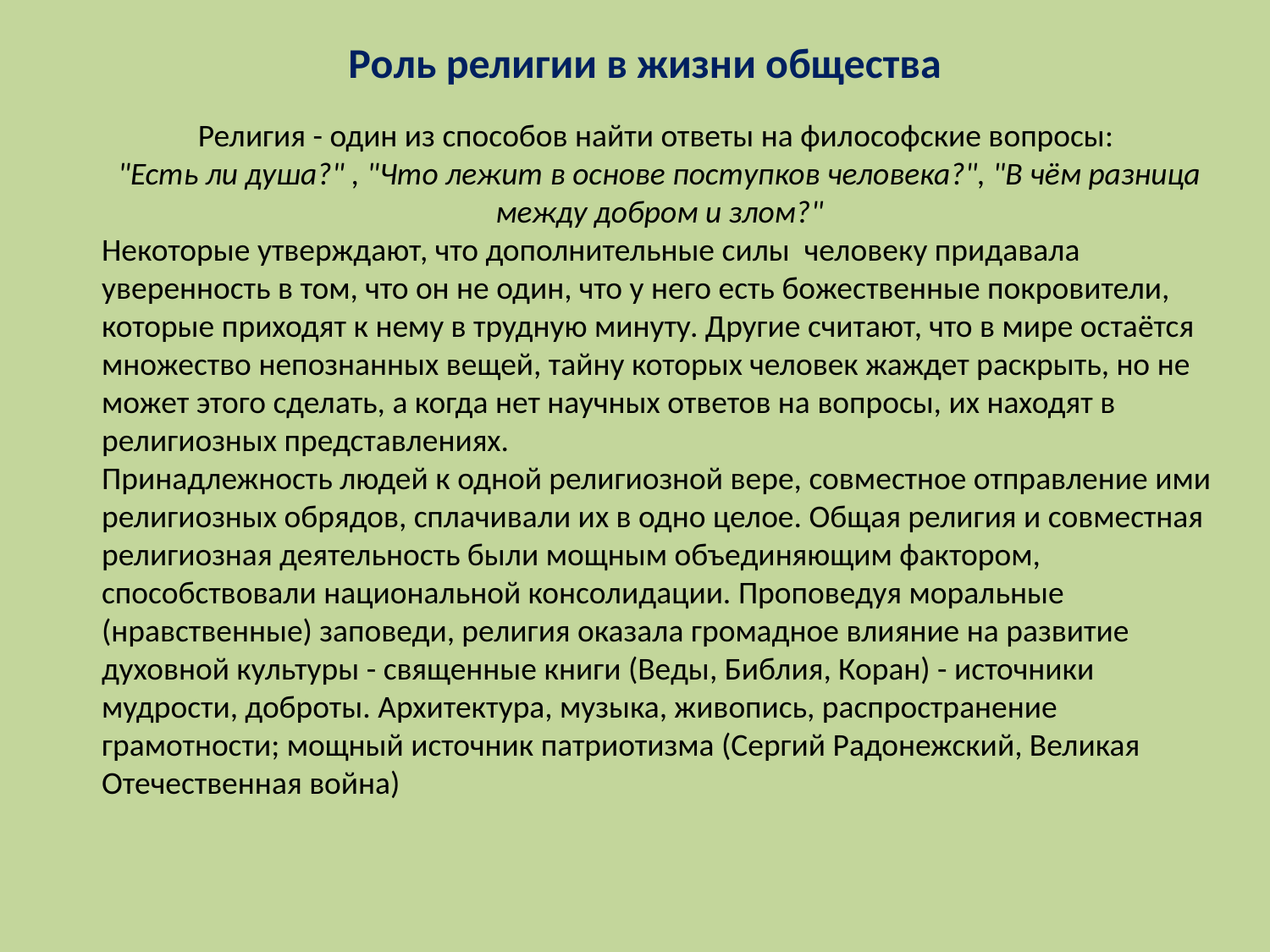

Роль религии в жизни общества
Религия - один из способов найти ответы на философские вопросы:
"Есть ли душа?" , "Что лежит в основе поступков человека?", "В чём разница между добром и злом?"
Некоторые утверждают, что дополнительные силы  человеку придавала уверенность в том, что он не один, что у него есть божественные покровители, которые приходят к нему в трудную минуту. Другие считают, что в мире остаётся множество непознанных вещей, тайну которых человек жаждет раскрыть, но не может этого сделать, а когда нет научных ответов на вопросы, их находят в религиозных представлениях.
Принадлежность людей к одной религиозной вере, совместное отправление ими религиозных обрядов, сплачивали их в одно целое. Общая религия и совместная религиозная деятельность были мощным объединяющим фактором, способствовали национальной консолидации. Проповедуя моральные (нравственные) заповеди, религия оказала громадное влияние на развитие духовной культуры - священные книги (Веды, Библия, Коран) - источники мудрости, доброты. Архитектура, музыка, живопись, распространение грамотности; мощный источник патриотизма (Сергий Радонежский, Великая Отечественная война)